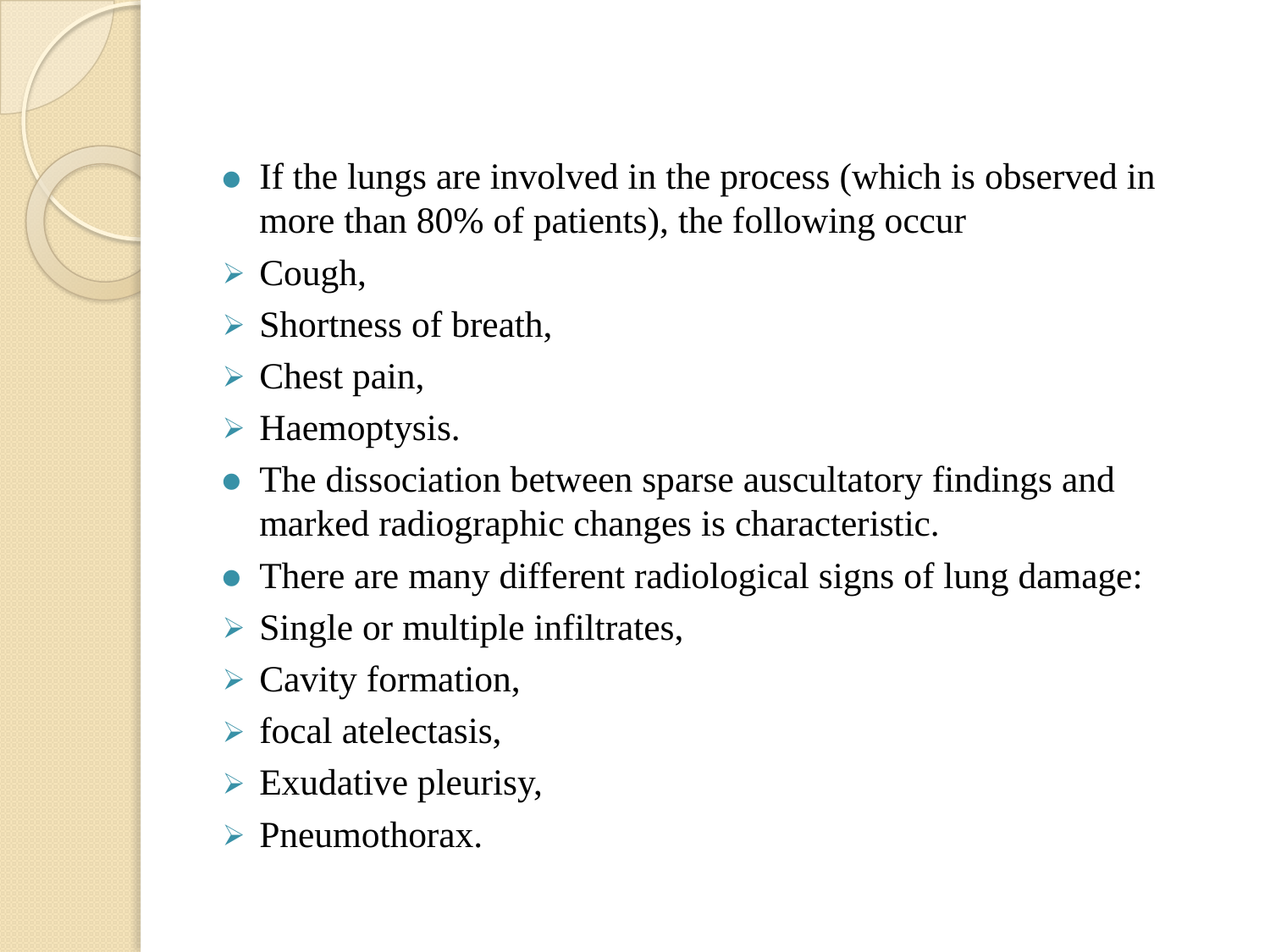

#
If the lungs are involved in the process (which is observed in more than 80% of patients), the following occur
Cough,
Shortness of breath,
Chest pain,
Haemoptysis.
The dissociation between sparse auscultatory findings and marked radiographic changes is characteristic.
There are many different radiological signs of lung damage:
Single or multiple infiltrates,
Cavity formation,
focal atelectasis,
Exudative pleurisy,
Pneumothorax.